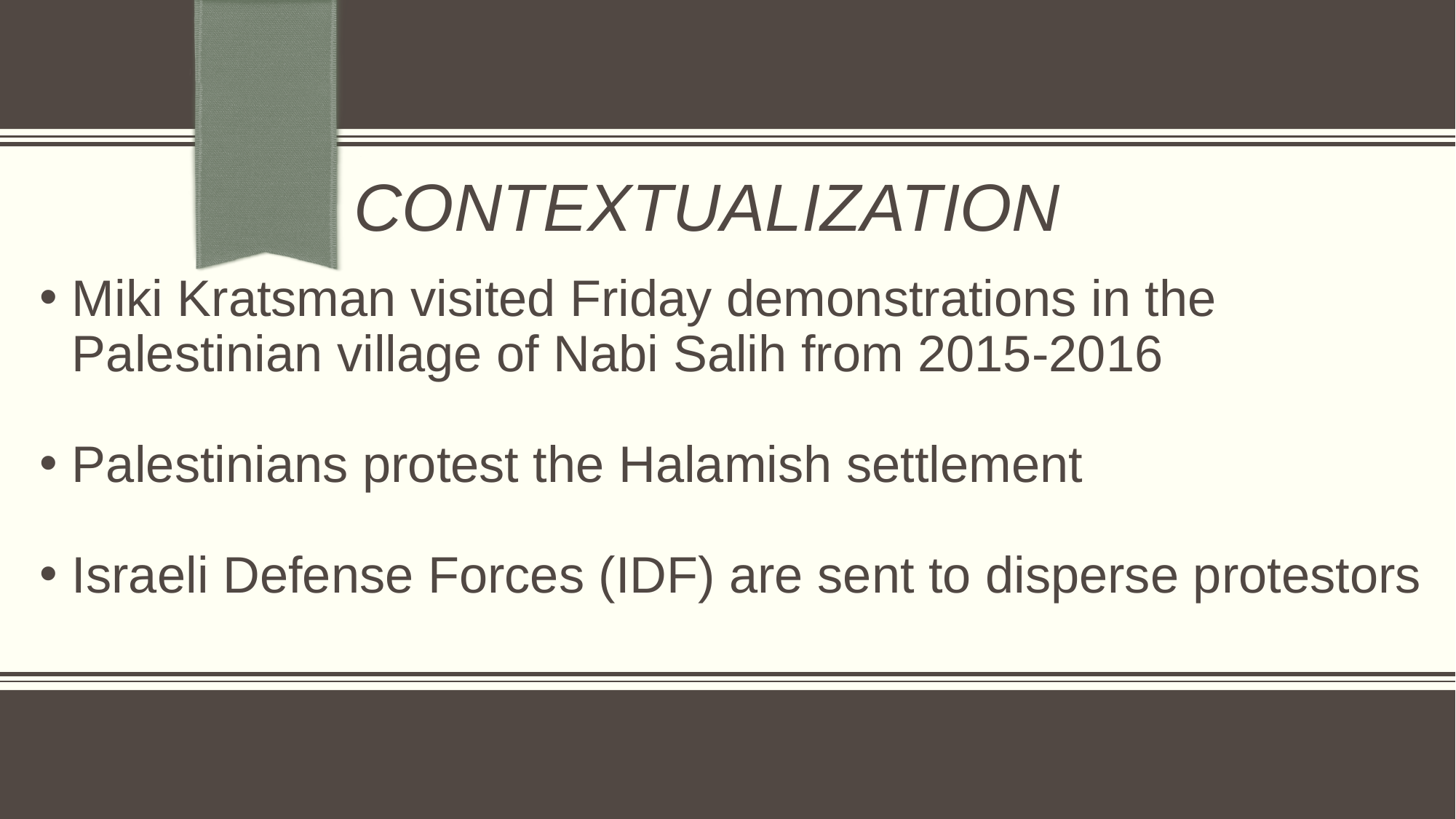

# Contextualization
Miki Kratsman visited Friday demonstrations in the Palestinian village of Nabi Salih from 2015-2016

Palestinians protest the Halamish settlement

Israeli Defense Forces (IDF) are sent to disperse protestors